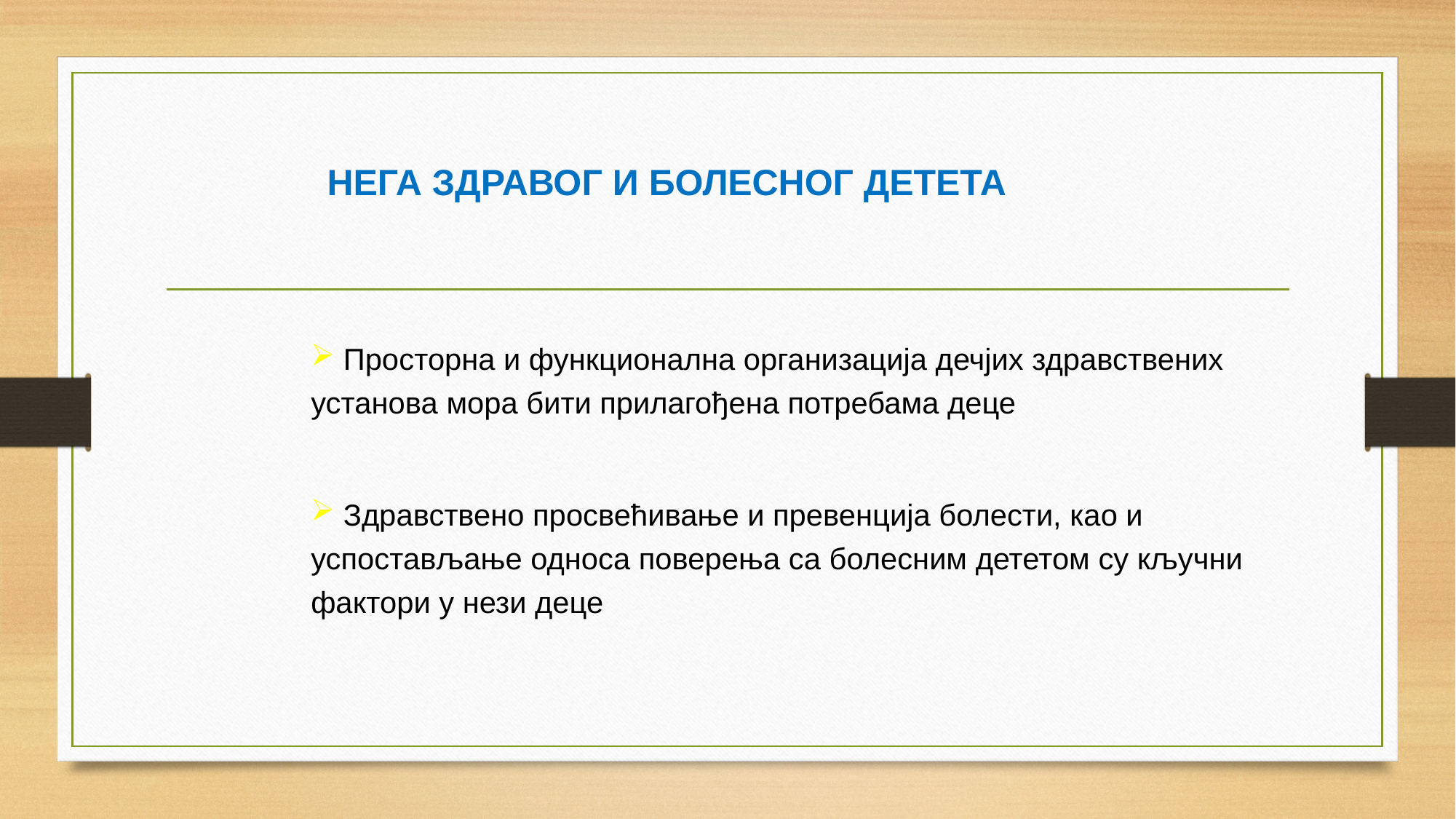

НЕГА ЗДРАВОГ И БОЛЕСНОГ ДЕТЕТА
 Просторна и функционална организација дечјих здравствених установа мора бити прилагођена потребама деце

 Здравствено просвећивање и превенција болести, као и успостављање односа поверења са болесним дететом су кључни фактори у нези деце